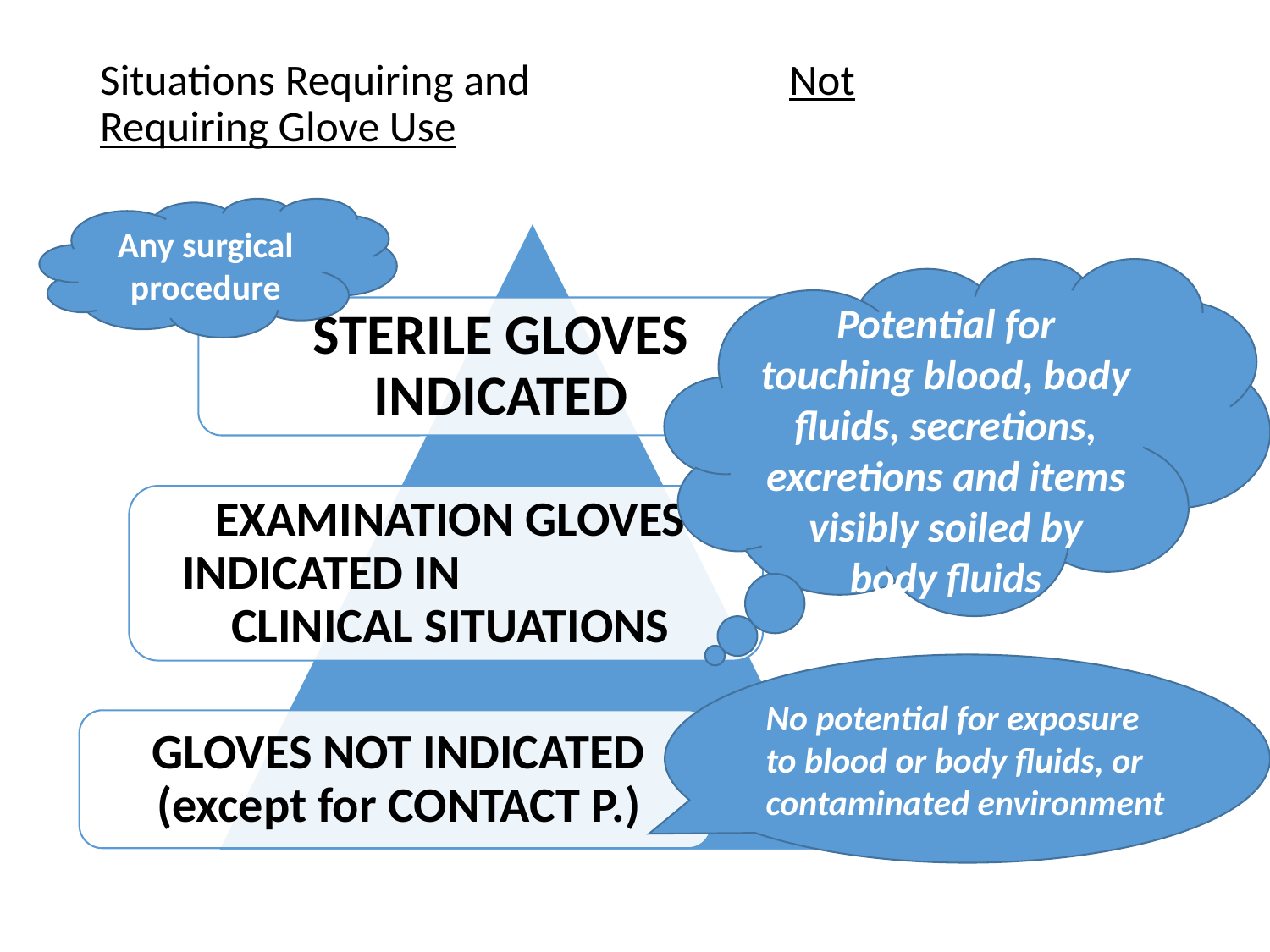

# Situations Requiring and                          Not Requiring Glove Use
Any surgical
procedure
STERILE GLOVES INDICATED
EXAMINATION GLOVES INDICATED IN                        CLINICAL SITUATIONS
GLOVES NOT INDICATED (except for CONTACT P.)

Potential for touching blood, body fluids, secretions,
excretions and items visibly soiled by body fluids
No potential for exposure to blood or body fluids, or contaminated environment